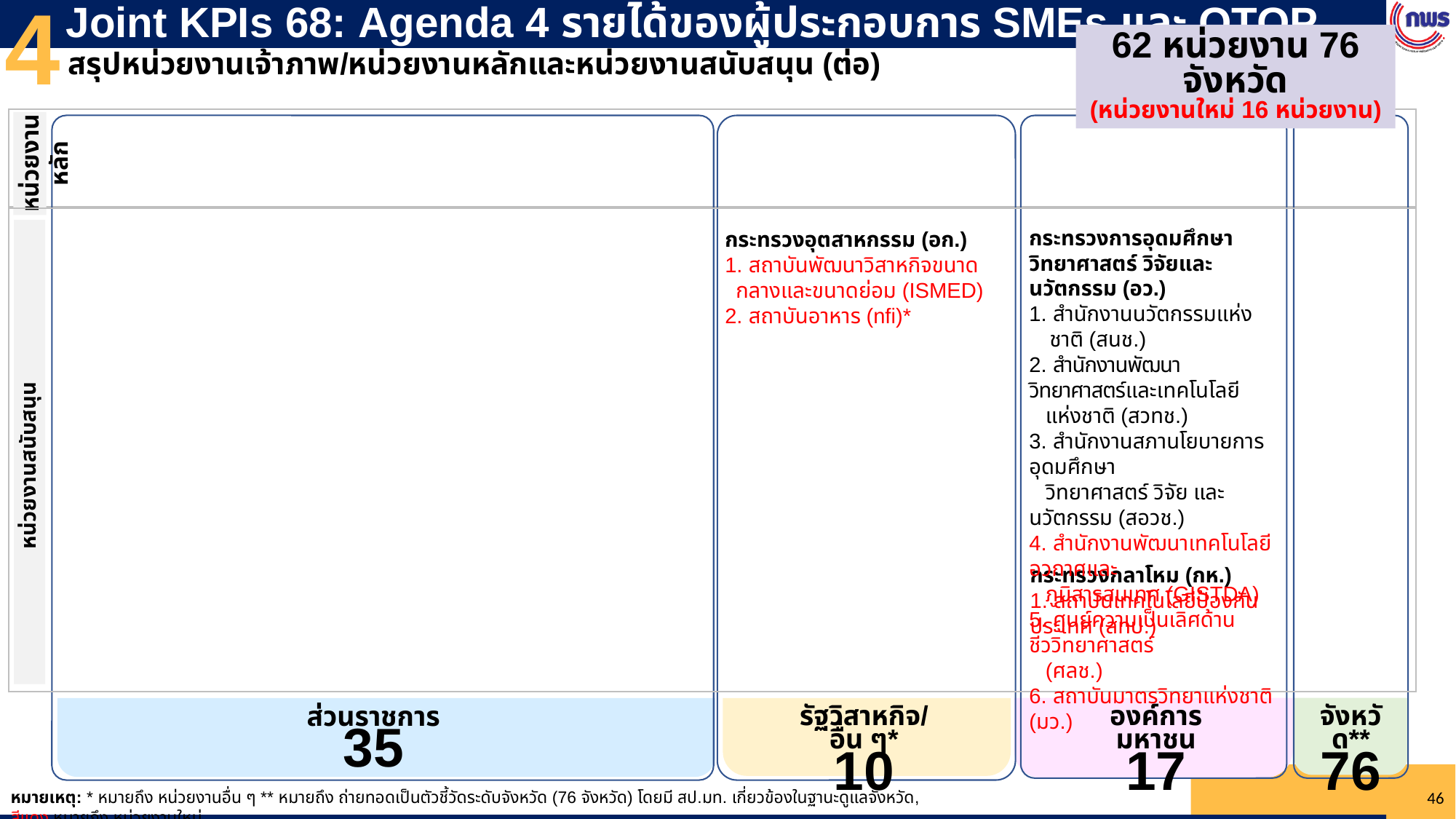

4
Joint KPIs 68: Agenda 4 รายได้ของผู้ประกอบการ SMEs และ OTOP
สรุปหน่วยงานเจ้าภาพ/หน่วยงานหลักและหน่วยงานสนับสนุน (ต่อ)
62 หน่วยงาน 76 จังหวัด
(หน่วยงานใหม่ 16 หน่วยงาน)

หน่วยงานหลัก

กระทรวงการอุดมศึกษา วิทยาศาสตร์ วิจัยและนวัตกรรม (อว.)
1. สำนักงานนวัตกรรมแห่งชาติ (สนช.)
2. สำนักงานพัฒนาวิทยาศาสตร์และเทคโนโลยี
   แห่งชาติ (สวทช.)
3. สำนักงานสภานโยบายการอุดมศึกษา
   วิทยาศาสตร์ วิจัย และนวัตกรรม (สอวช.)
4. สำนักงานพัฒนาเทคโนโลยีอวกาศและ
   ภูมิสารสนเทศ (GISTDA)
5. ศูนย์ความเป็นเลิศด้านชีววิทยาศาสตร์
   (ศลช.)
6. สถาบันมาตรวิทยาแห่งชาติ (มว.)
กระทรวงอุตสาหกรรม (อก.)
1. สถาบันพัฒนาวิสาหกิจขนาดกลางและขนาดย่อม (ISMED)
2. สถาบันอาหาร (nfi)*

หน่วยงานสนับสนุน
กระทรวงกลาโหม (กห.)
1. สถาบันเทคโนโลยีป้องกันประเทศ (สทป.)

ส่วนราชการ
35
รัฐวิสาหกิจ/ อื่น ๆ*
10
องค์การมหาชน
17
จังหวัด**
76
หมายเหตุ: * หมายถึง หน่วยงานอื่น ๆ ** หมายถึง ถ่ายทอดเป็นตัวชี้วัดระดับจังหวัด (76 จังหวัด) โดยมี สป.มท. เกี่ยวข้องในฐานะดูแลจังหวัด, สีแดง หมายถึง หน่วยงานใหม่